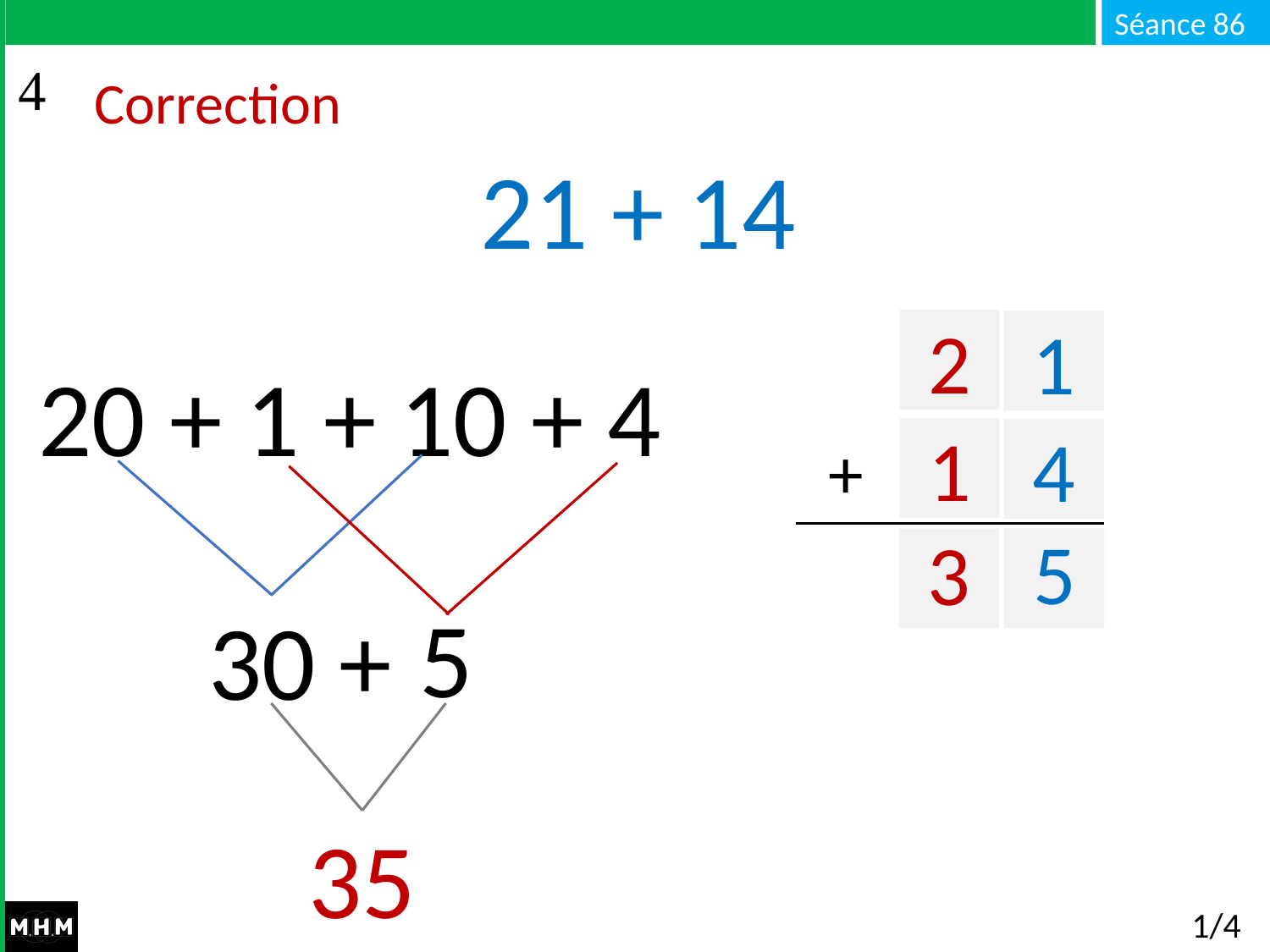

# Correction
21 + 14
2
1
20 + 1 + 10 + 4
+
1
4
5
3
5
30 +
35
1/4